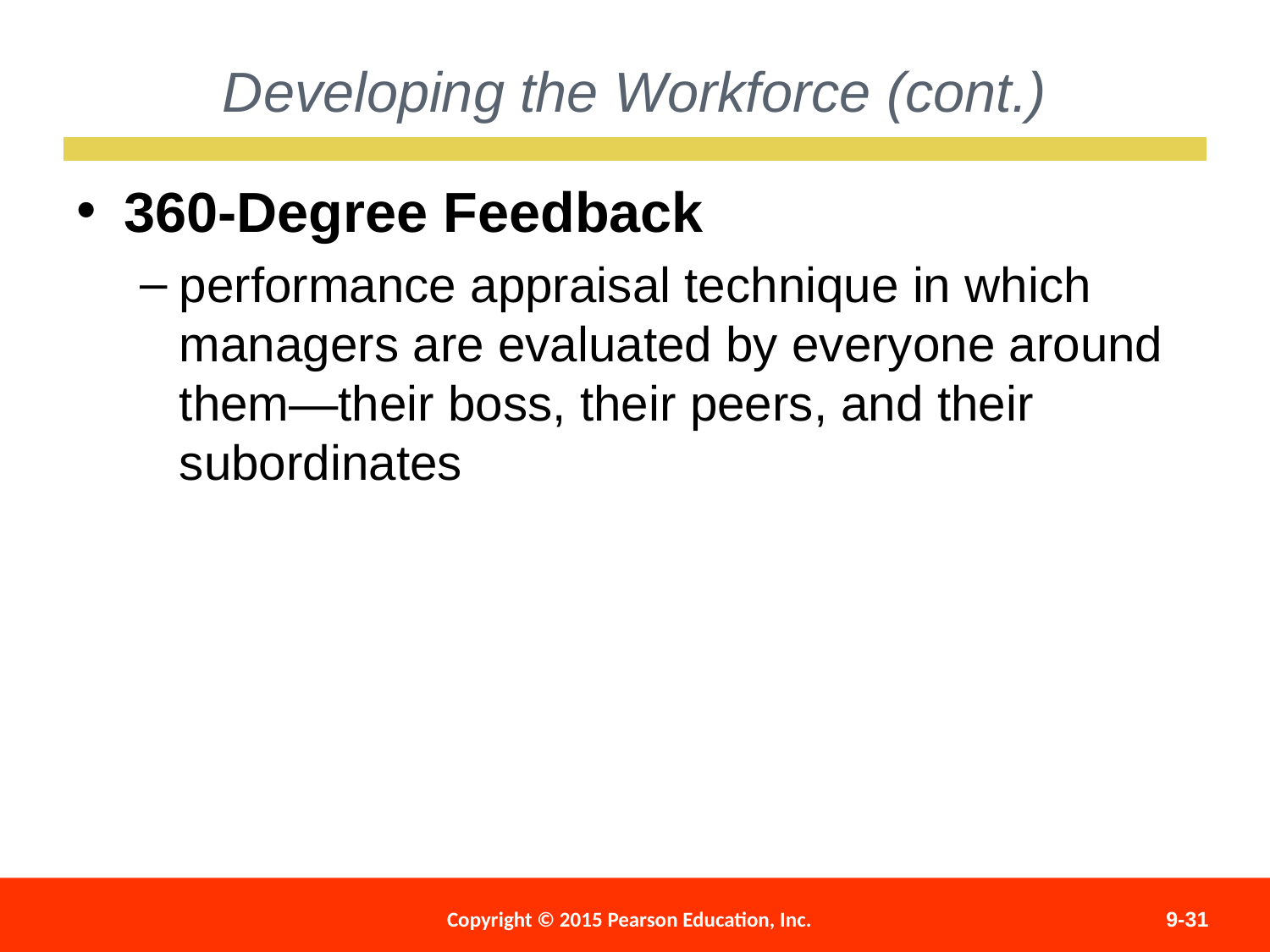

Developing the Workforce (cont.)
360-Degree Feedback
performance appraisal technique in which managers are evaluated by everyone around them—their boss, their peers, and their subordinates